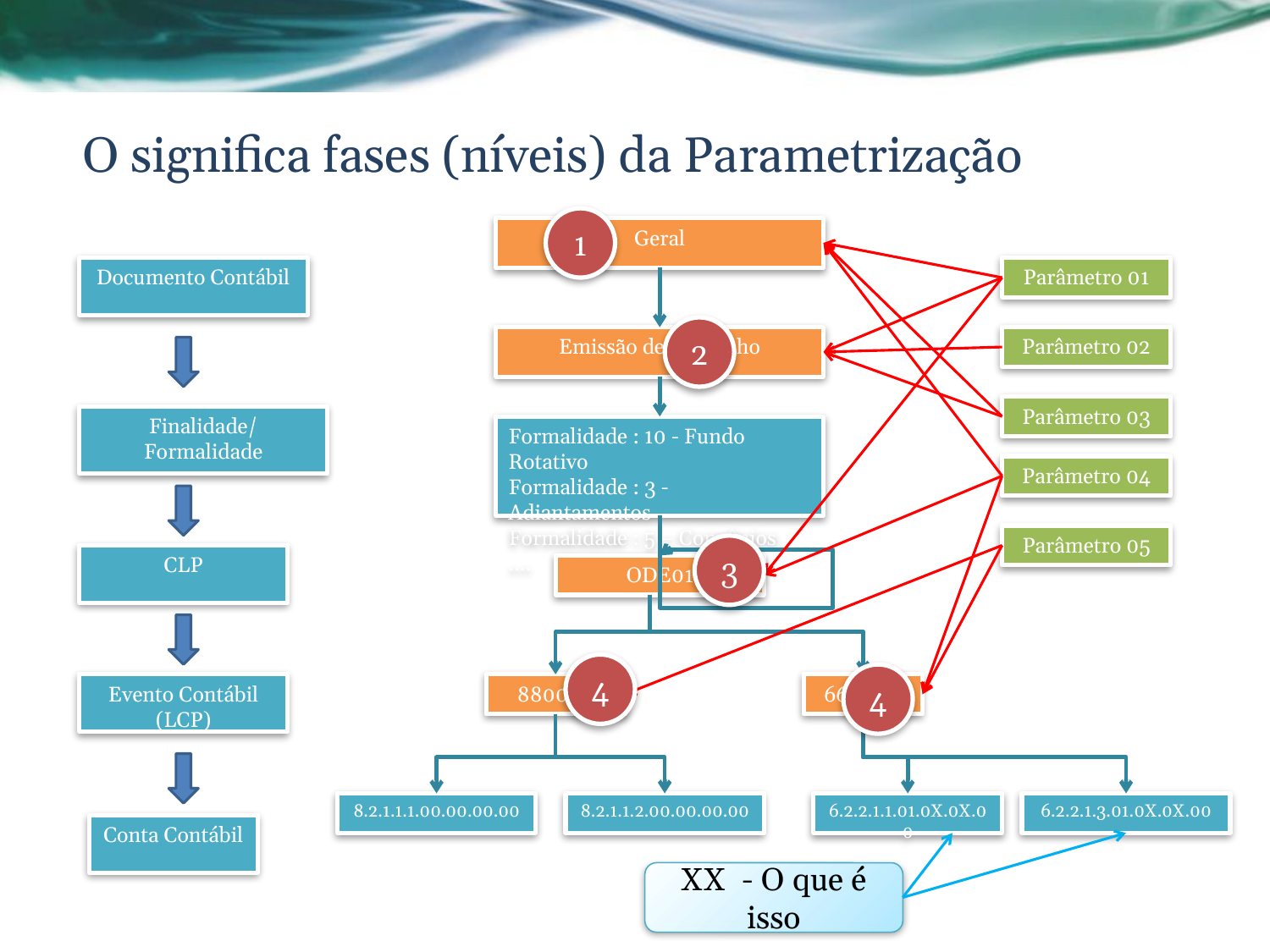

# O significa fases (níveis) da Parametrização
1
Geral
Documento Contábil
Parâmetro 01
2
Emissão de Empenho
Parâmetro 02

Parâmetro 03
Finalidade/Formalidade
Formalidade : 10 - Fundo Rotativo
Formalidade : 3 - Adiantamentos
Formalidade : 5 – Convênios
....

Parâmetro 04

Parâmetro 05
3
CLP
ODE01

4
4
Evento Contábil (LCP)
88001N
66002N

8.2.1.1.1.00.00.00.00
8.2.1.1.2.00.00.00.00
6.2.2.1.1.01.0X.0X.00
6.2.2.1.3.01.0X.0X.00
Conta Contábil
XX  - O que é isso